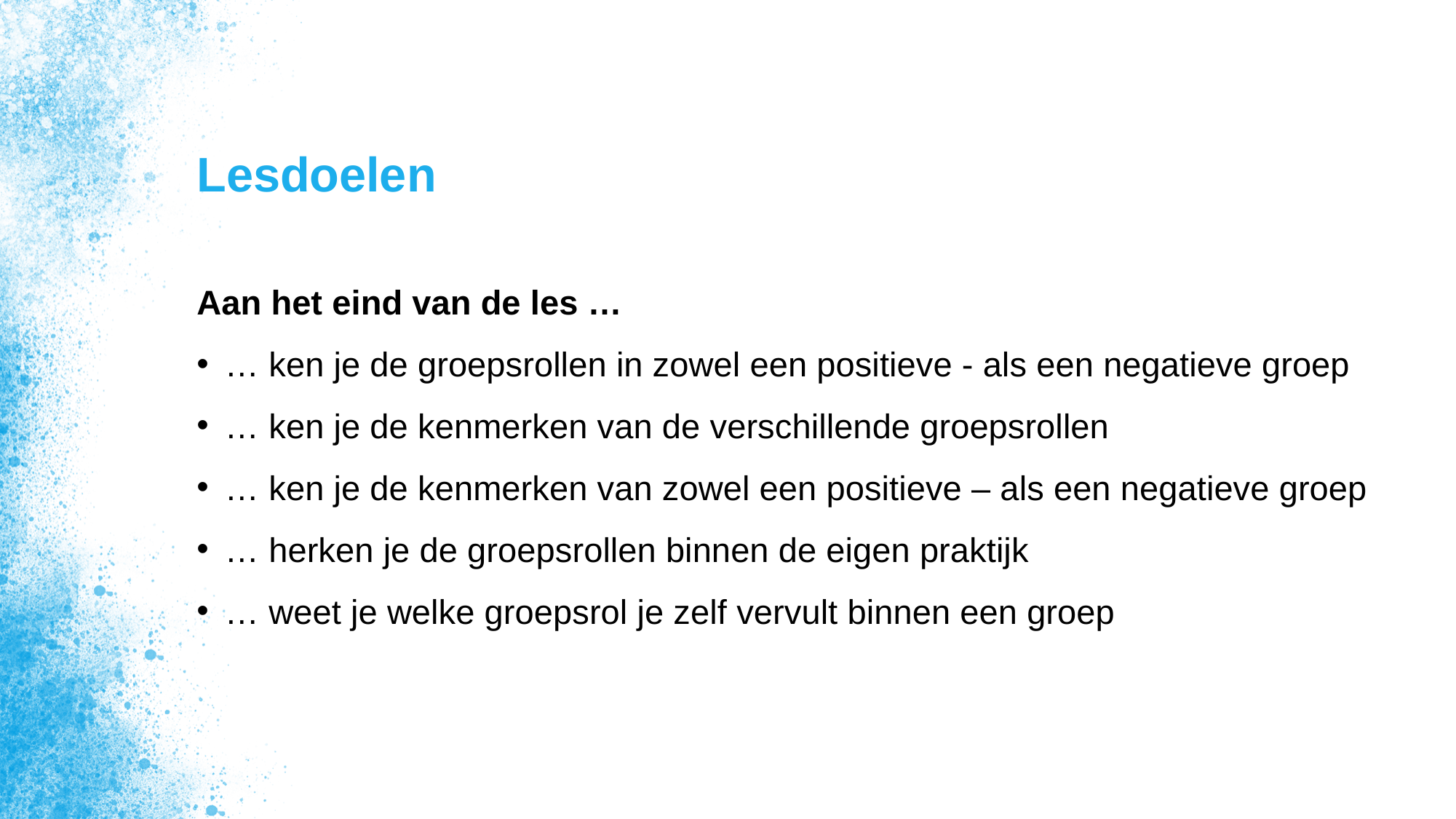

# Lesdoelen
Aan het eind van de les …
… ken je de groepsrollen in zowel een positieve - als een negatieve groep
… ken je de kenmerken van de verschillende groepsrollen
… ken je de kenmerken van zowel een positieve – als een negatieve groep
… herken je de groepsrollen binnen de eigen praktijk
… weet je welke groepsrol je zelf vervult binnen een groep